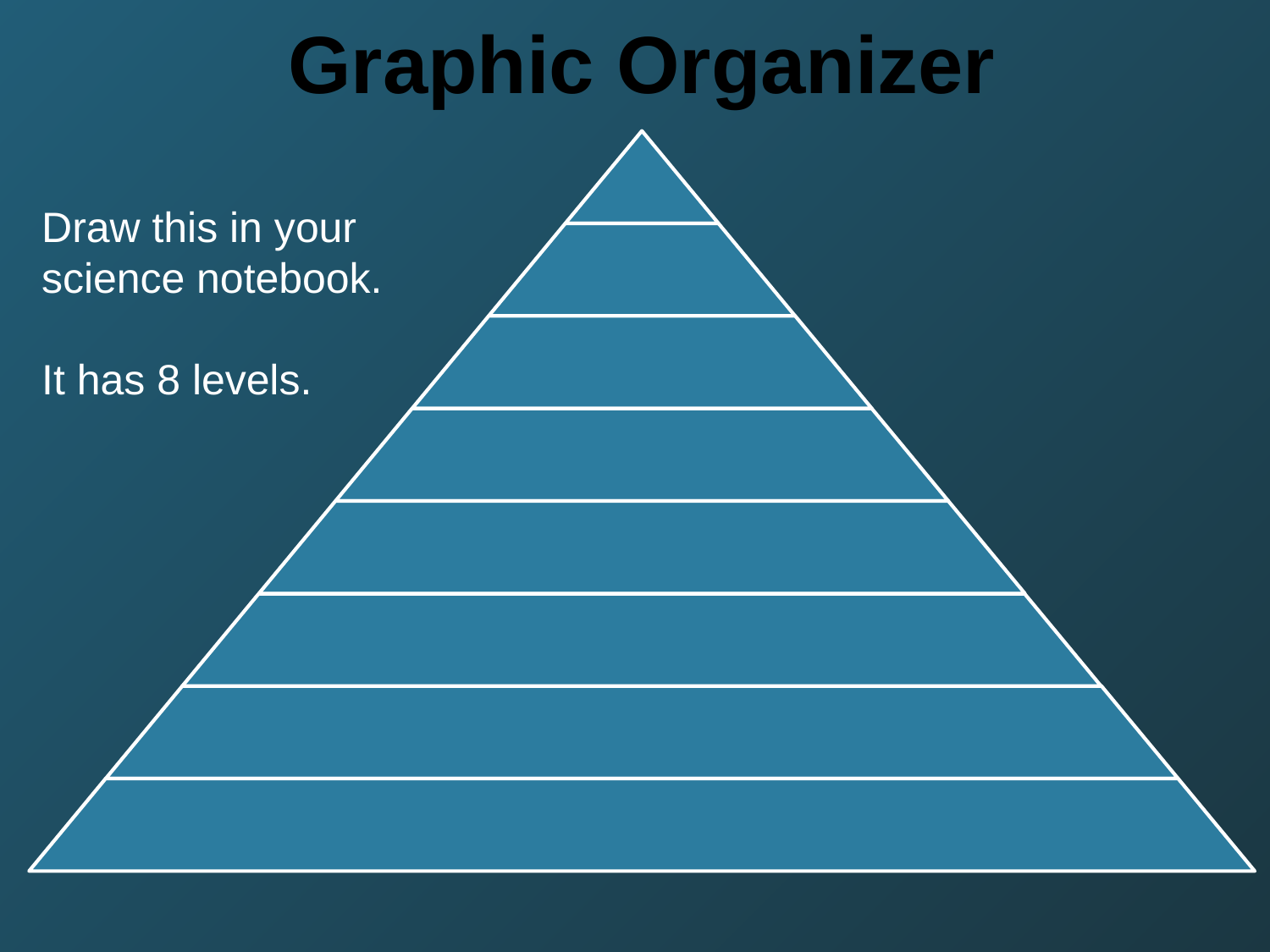

# Graphic Organizer

Draw this in your science notebook.

It has 8 levels.